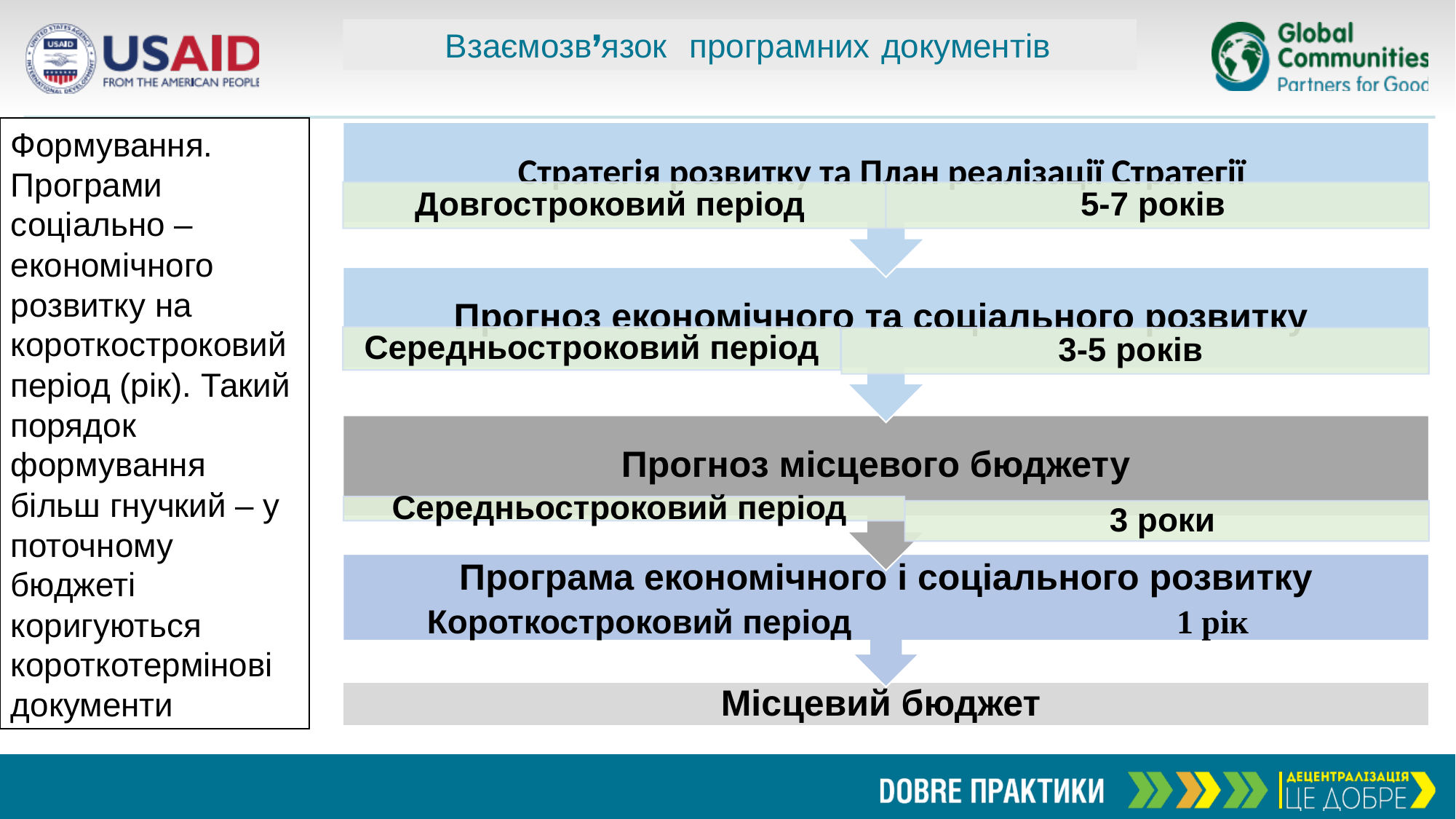

Взаємозв’язок  програмних документів
Місцевий бюджет
Середньостроковий період
Програма економічного і соціального розвитку
       Короткостроковий період                                   1 рік
Прогноз місцевого бюджету
Середньостроковий період
3 роки
Прогноз економічного та соціального розвитку
Середньостроковий період
3-5 років
Стратегія розвитку та План реалізації Стратегії
Довгостроковий період
5-7 років
Формування.  Програми соціально – економічного розвитку на короткостроковий період (рік). Такий порядок формування більш гнучкий – у поточному бюджеті коригуються короткотермінові документи